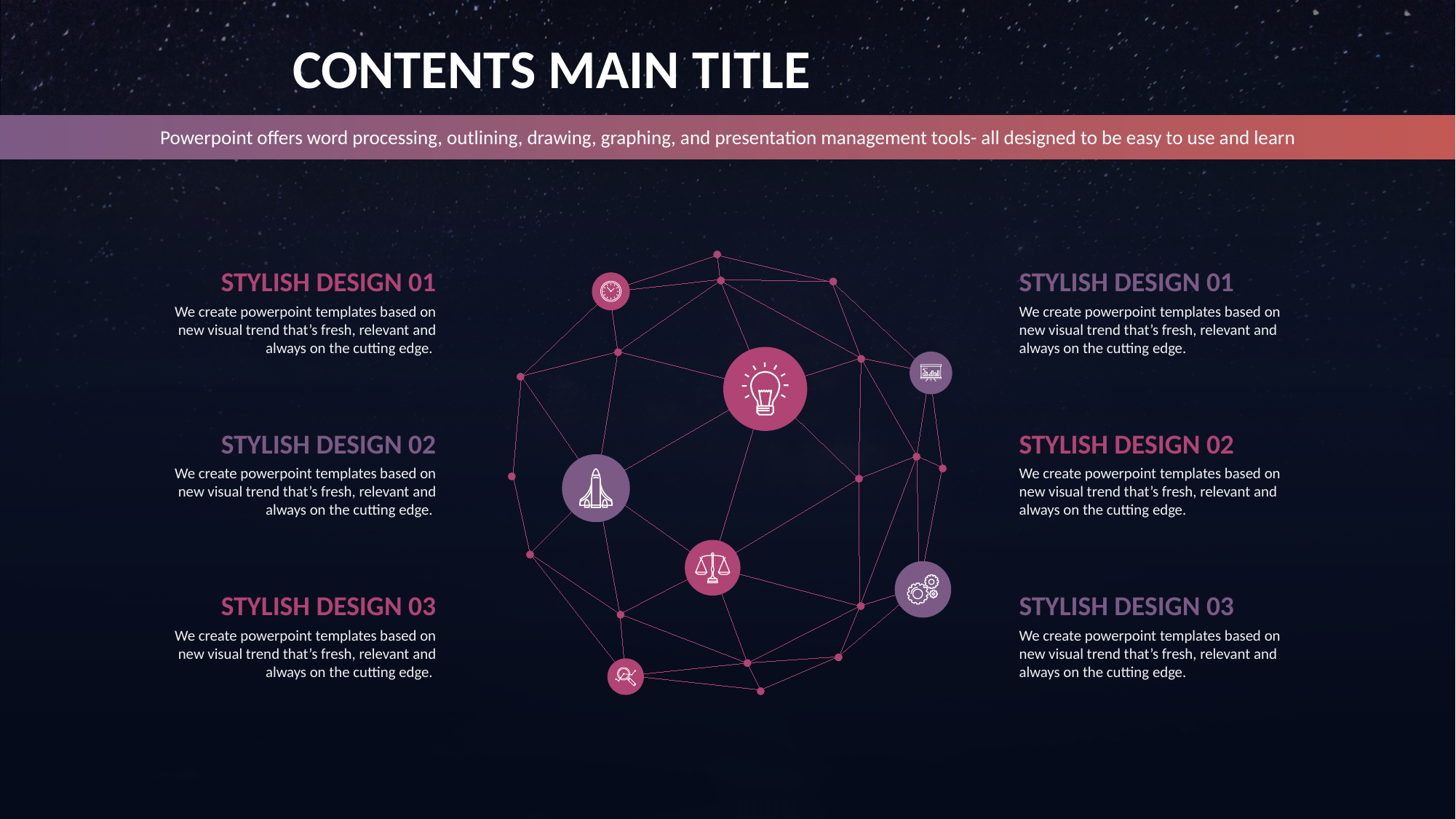

CONTENTS MAIN TITLE

Powerpoint offers word processing, outlining, drawing, graphing, and presentation management tools- all designed to be easy to use and learn

STYLISH DESIGN 01
We create powerpoint templates based on new visual trend that’s fresh, relevant and always on the cutting edge.
STYLISH DESIGN 01
We create powerpoint templates based on new visual trend that’s fresh, relevant and always on the cutting edge.
STYLISH DESIGN 02
We create powerpoint templates based on new visual trend that’s fresh, relevant and always on the cutting edge.
STYLISH DESIGN 02
We create powerpoint templates based on new visual trend that’s fresh, relevant and always on the cutting edge.
STYLISH DESIGN 03
We create powerpoint templates based on new visual trend that’s fresh, relevant and always on the cutting edge.
STYLISH DESIGN 03
We create powerpoint templates based on new visual trend that’s fresh, relevant and always on the cutting edge.